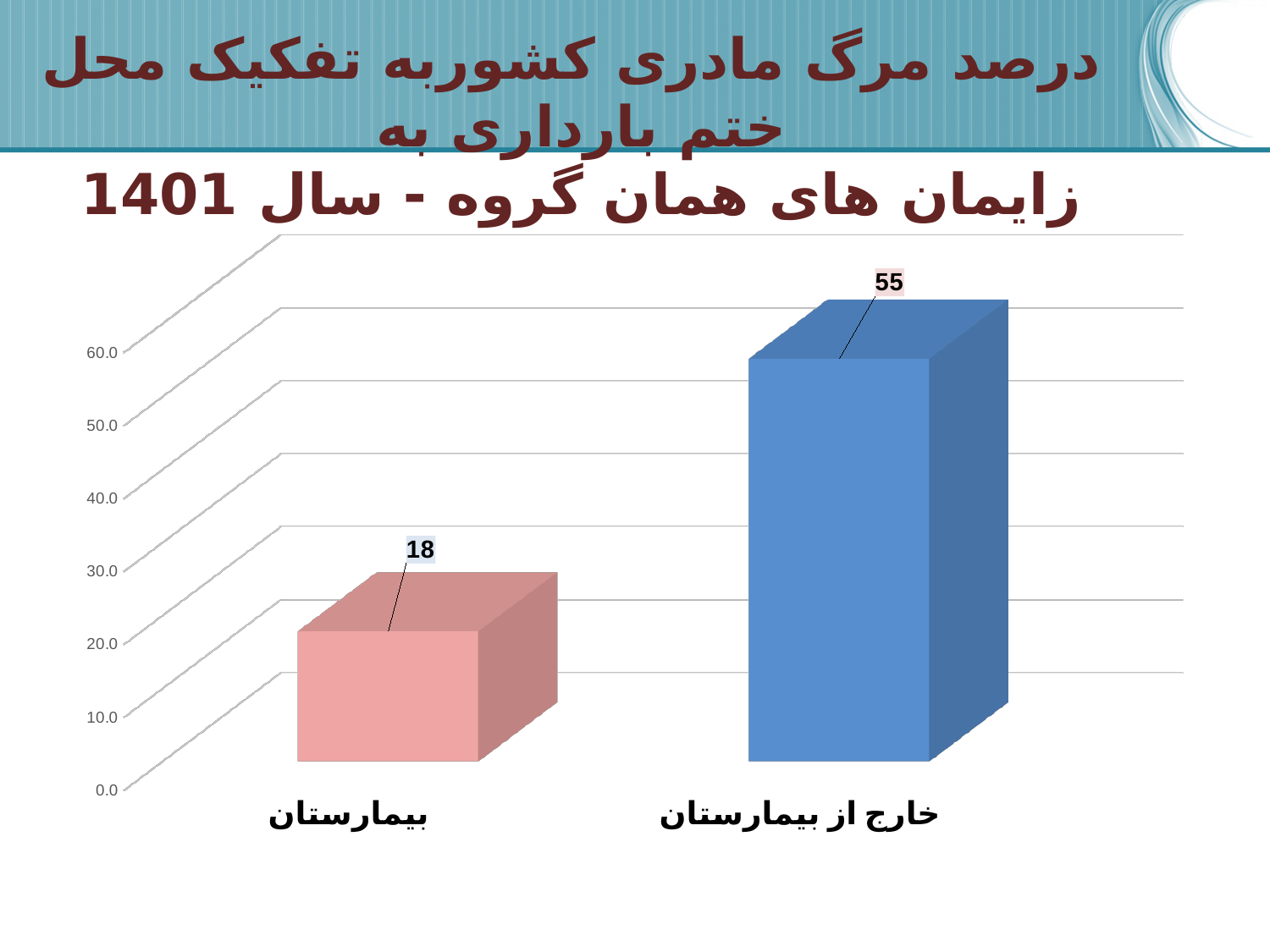

#
درصد مرگ مادری کشوربه تفکیک محل ختم بارداری به
زایمان های همان گروه - سال 1401

[unsupported chart]